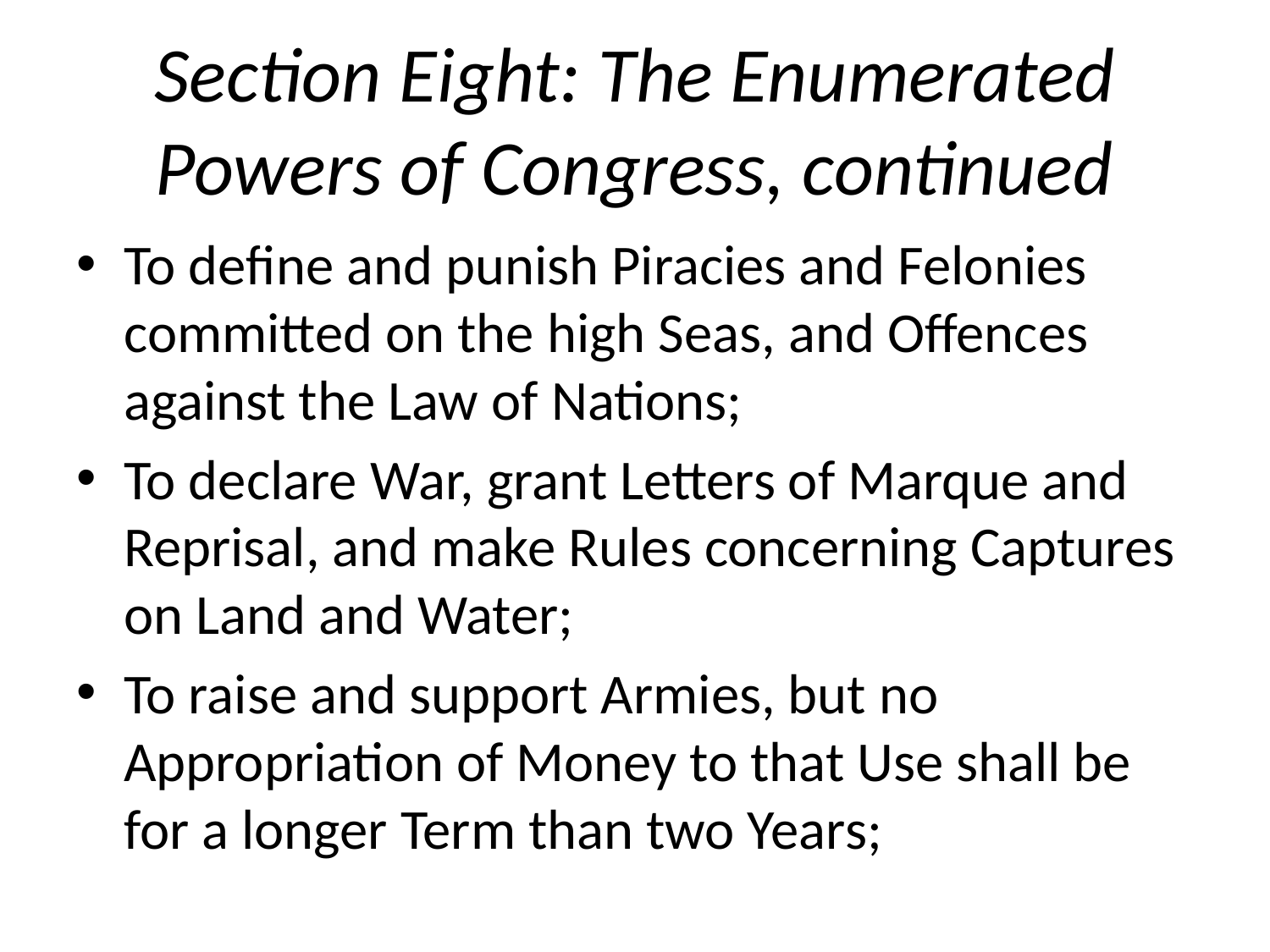

# Section Eight: The Enumerated Powers of Congress, continued
To define and punish Piracies and Felonies committed on the high Seas, and Offences against the Law of Nations;
To declare War, grant Letters of Marque and Reprisal, and make Rules concerning Captures on Land and Water;
To raise and support Armies, but no Appropriation of Money to that Use shall be for a longer Term than two Years;